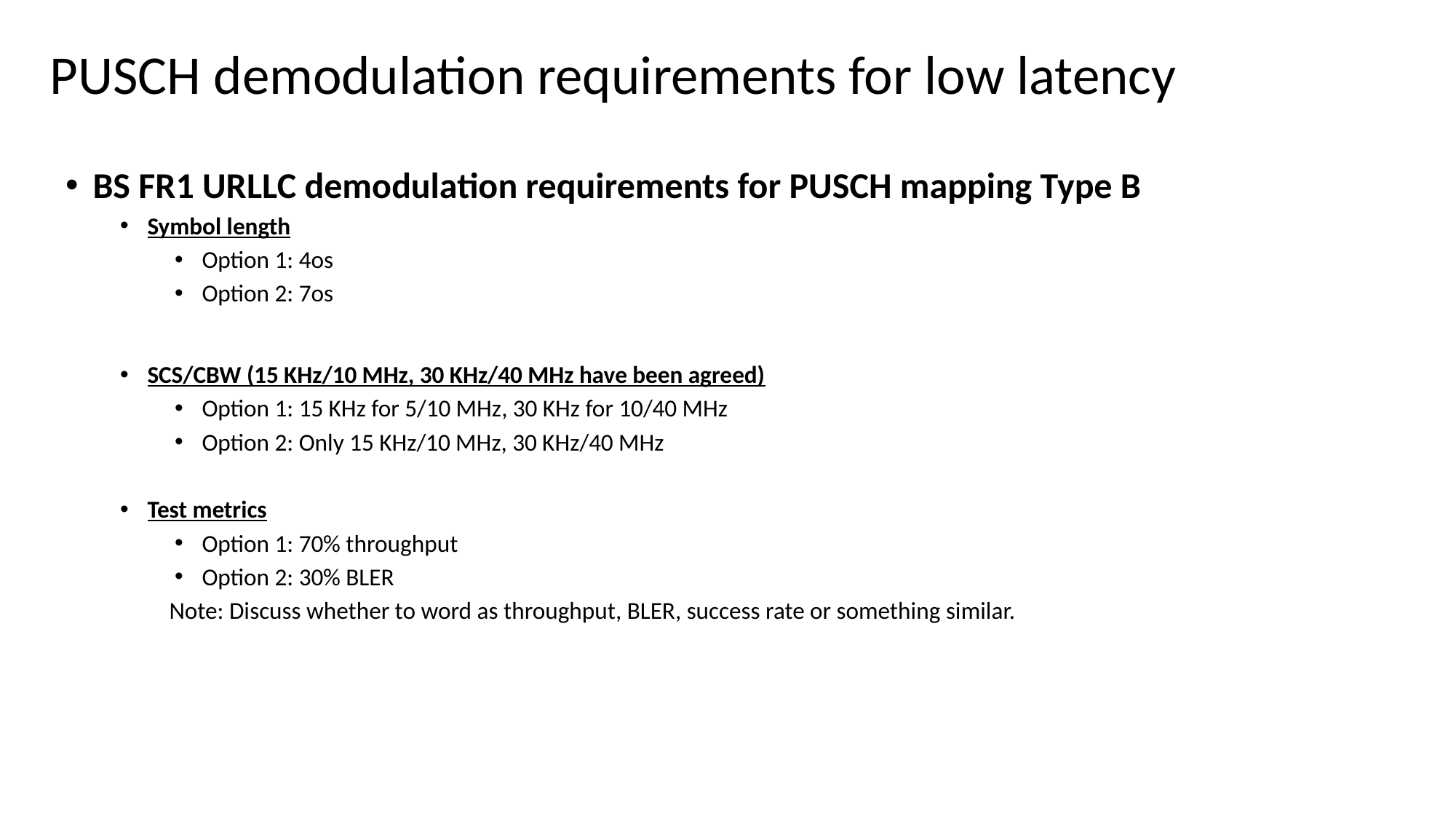

# PUSCH demodulation requirements for low latency
BS FR1 URLLC demodulation requirements for PUSCH mapping Type B
Symbol length
Option 1: 4os
Option 2: 7os

SCS/CBW (15 KHz/10 MHz, 30 KHz/40 MHz have been agreed)
Option 1: 15 KHz for 5/10 MHz, 30 KHz for 10/40 MHz
Option 2: Only 15 KHz/10 MHz, 30 KHz/40 MHz

Test metrics
Option 1: 70% throughput
Option 2: 30% BLER
         Note: Discuss whether to word as throughput, BLER, success rate or something similar.